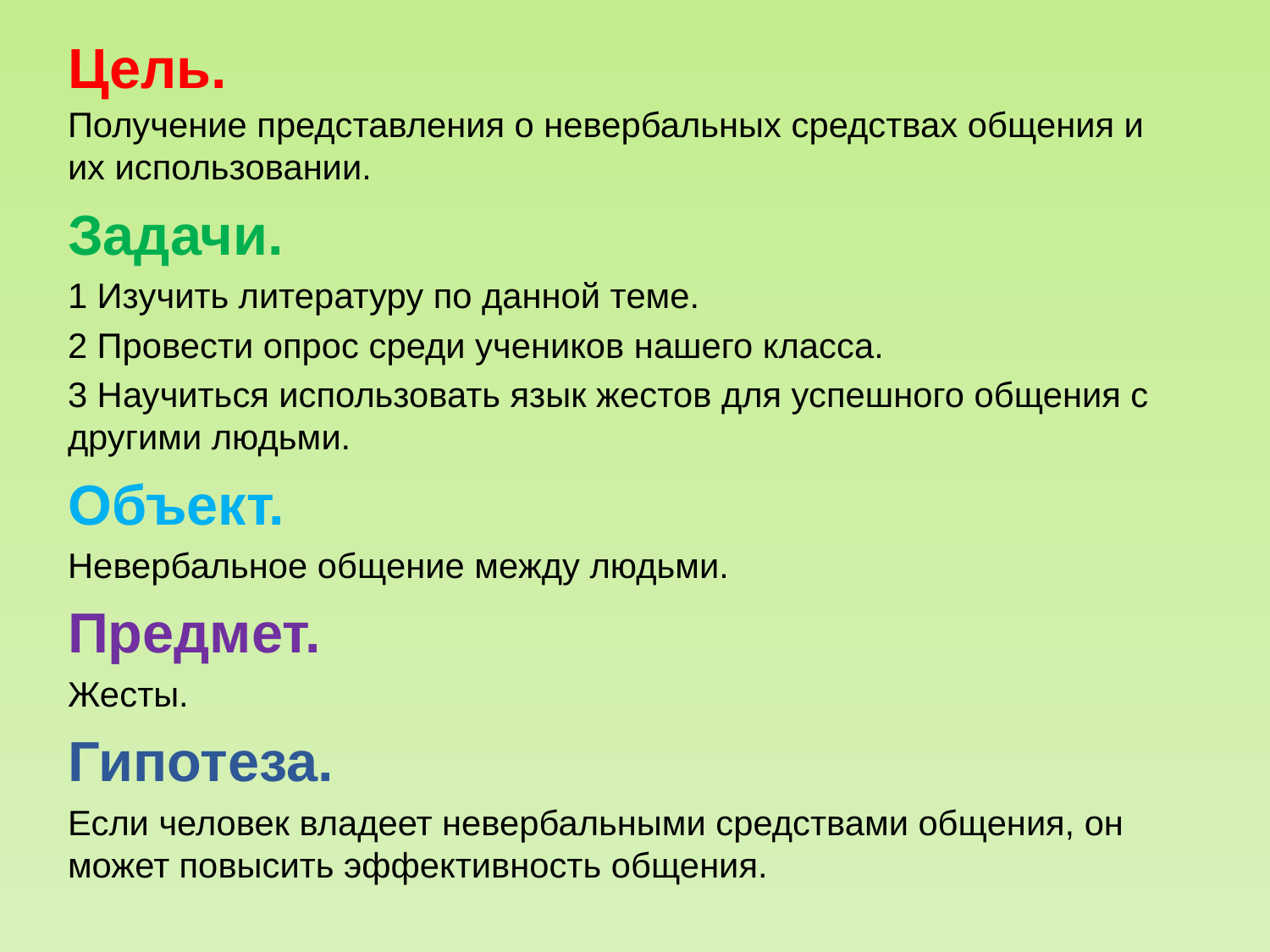

# Цель.
Получение представления о невербальных средствах общения и их использовании.
Задачи.
1 Изучить литературу по данной теме.
2 Провести опрос среди учеников нашего класса.
3 Научиться использовать язык жестов для успешного общения с другими людьми.
Объект.
Невербальное общение между людьми.
Предмет.
Жесты.
Гипотеза.
Если человек владеет невербальными средствами общения, он может повысить эффективность общения.